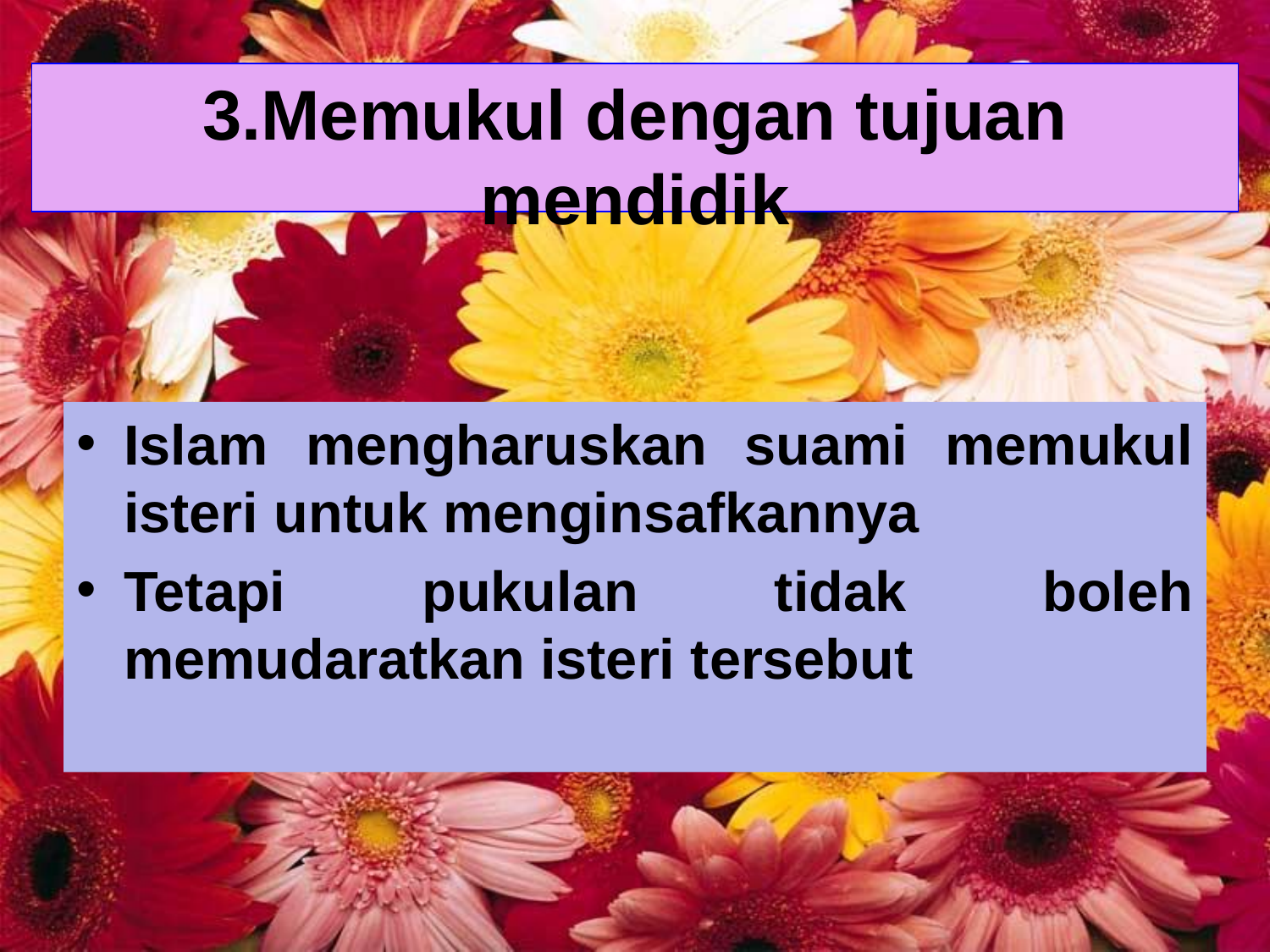

# 3.Memukul dengan tujuan mendidik
Islam mengharuskan suami memukul isteri untuk menginsafkannya
Tetapi pukulan tidak boleh memudaratkan isteri tersebut